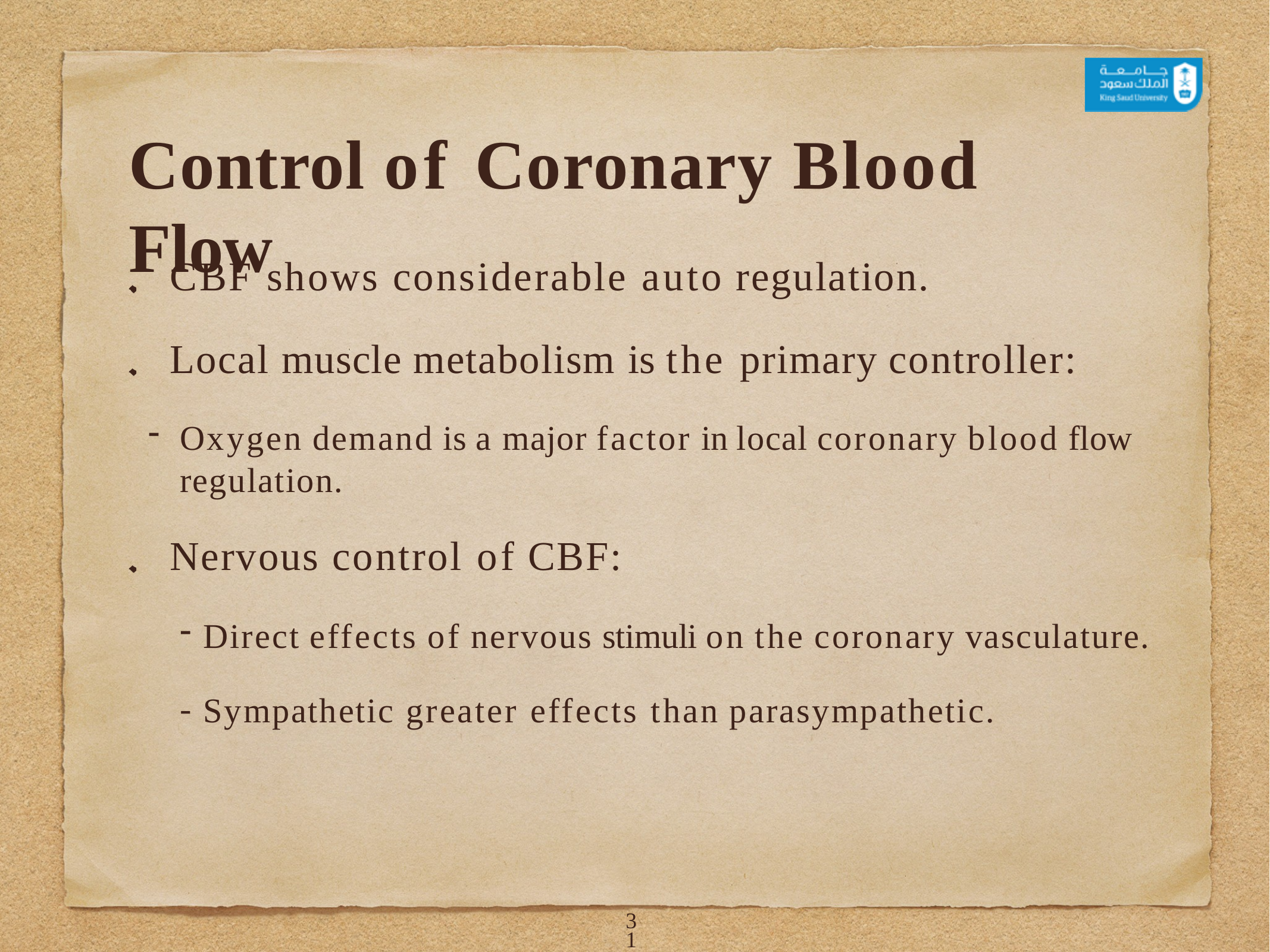

# Control of Coronary Blood Flow
CBF shows considerable auto regulation.
Local muscle metabolism is the primary controller:
Oxygen demand is a major factor in local coronary blood flow  regulation.
Nervous control of CBF:
Direct effects of nervous stimuli on the coronary vasculature.

Sympathetic greater effects than parasympathetic.

31